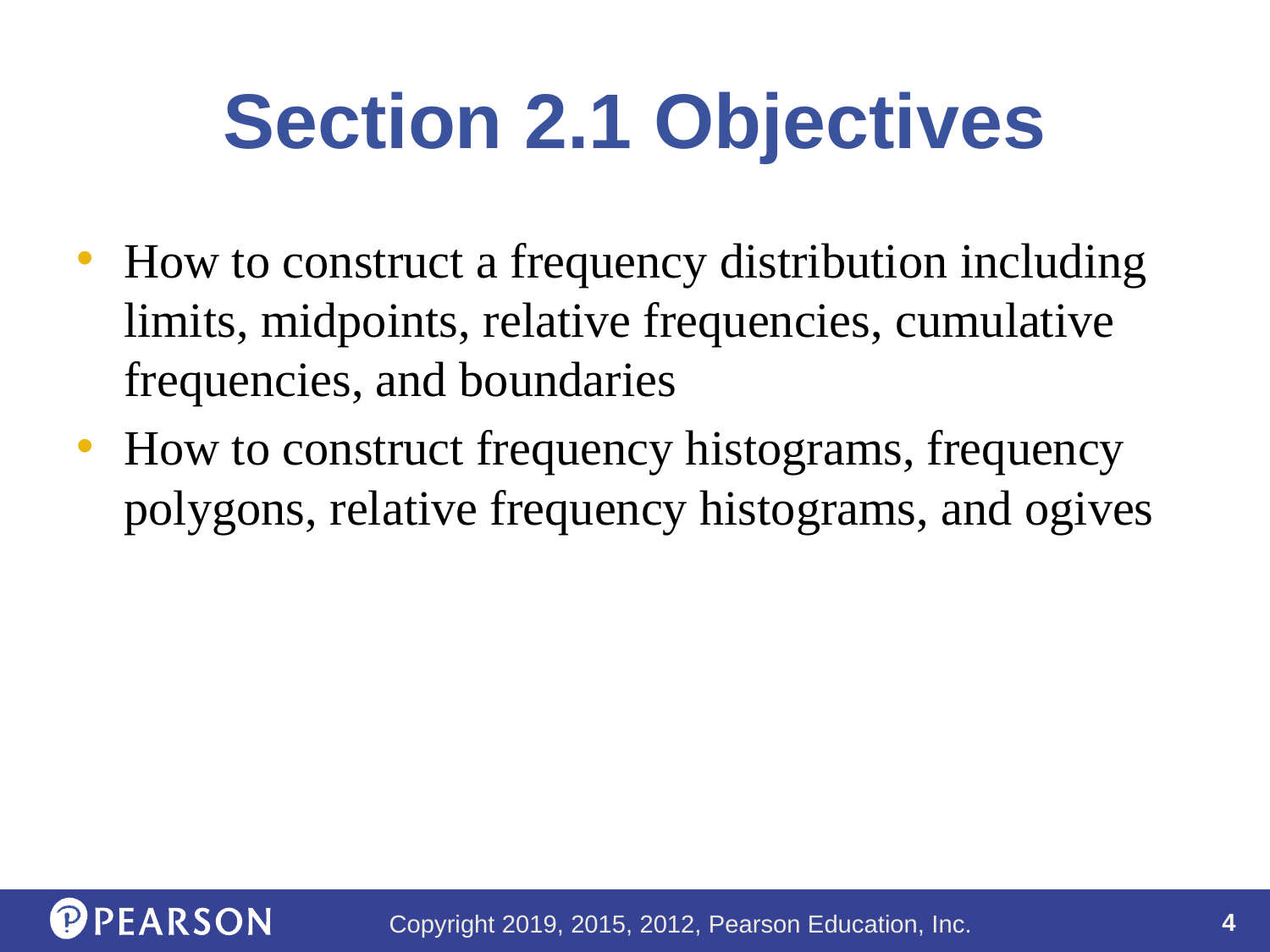

# Section 2.1 Objectives
How to construct a frequency distribution including limits, midpoints, relative frequencies, cumulative frequencies, and boundaries
How to construct frequency histograms, frequency polygons, relative frequency histograms, and ogives